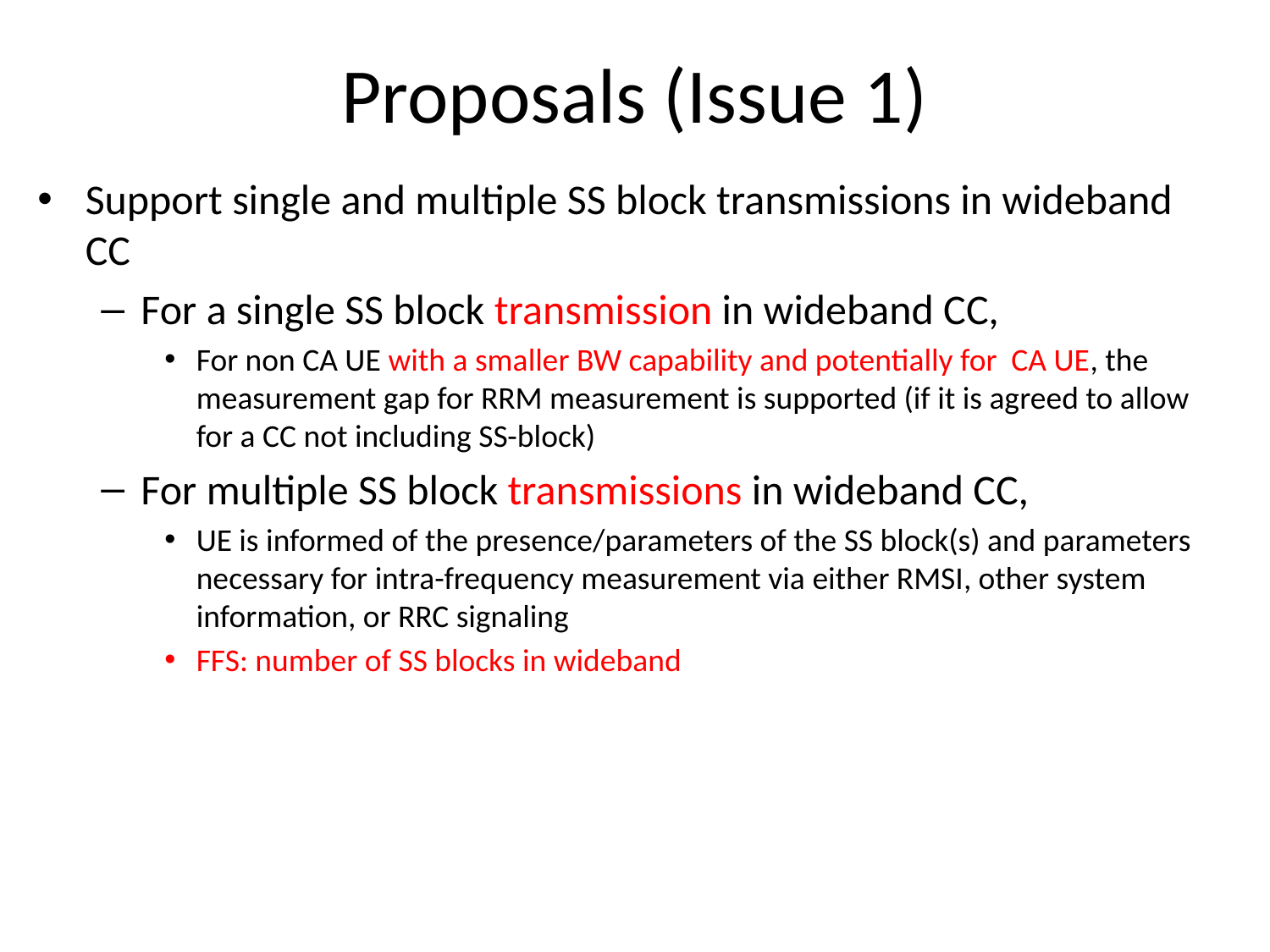

# Proposals (Issue 1)
Support single and multiple SS block transmissions in wideband CC
For a single SS block transmission in wideband CC,
For non CA UE with a smaller BW capability and potentially for  CA UE, the measurement gap for RRM measurement is supported (if it is agreed to allow for a CC not including SS-block)
For multiple SS block transmissions in wideband CC,
UE is informed of the presence/parameters of the SS block(s) and parameters necessary for intra-frequency measurement via either RMSI, other system information, or RRC signaling
FFS: number of SS blocks in wideband